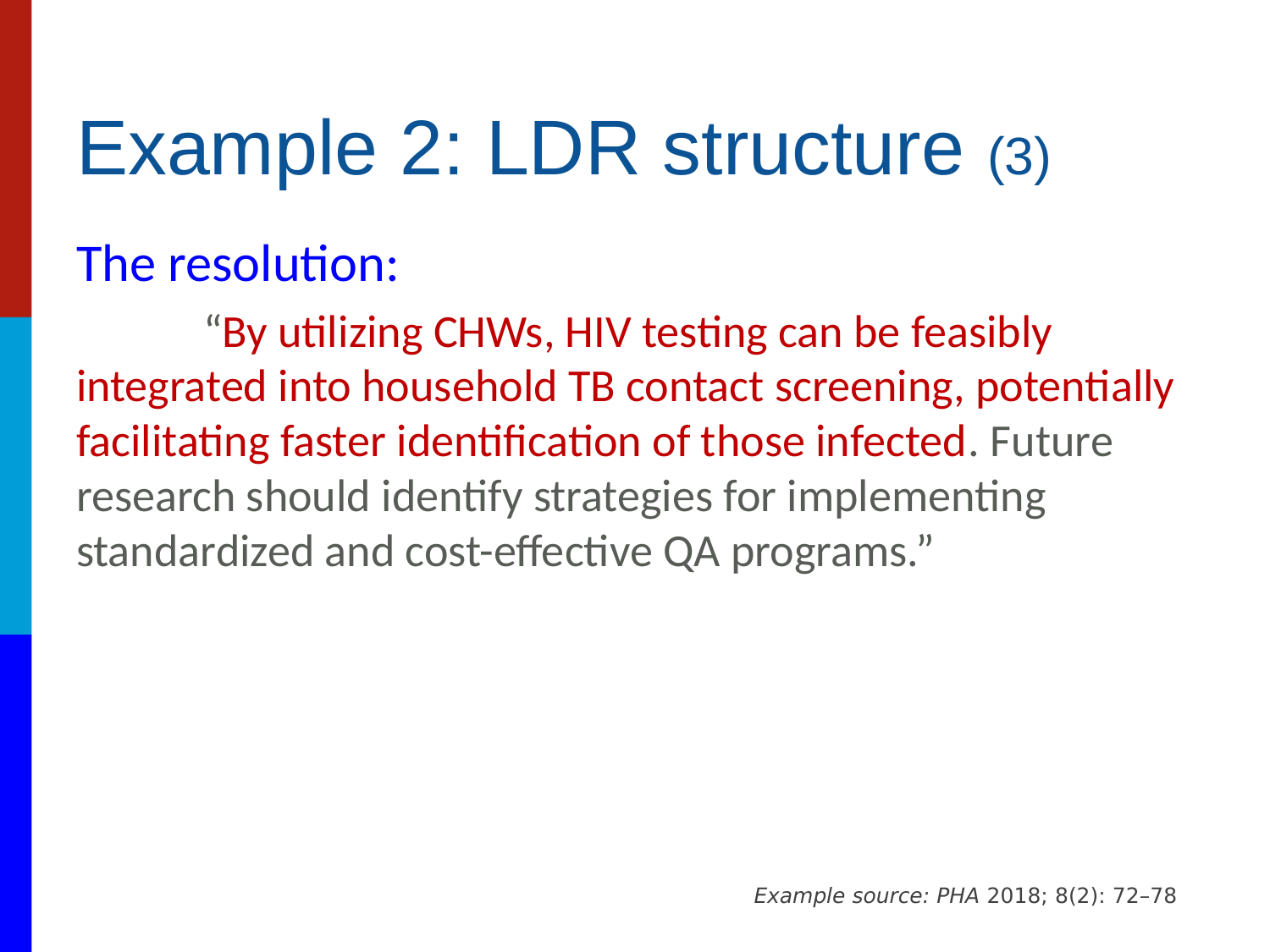

# Example 2: LDR structure (3)
The resolution:
	“By utilizing CHWs, HIV testing can be feasibly integrated into household TB contact screening, potentially facilitating faster identification of those infected. Future research should identify strategies for implementing standardized and cost-effective QA programs.”

Example source: PHA 2018; 8(2): 72–78